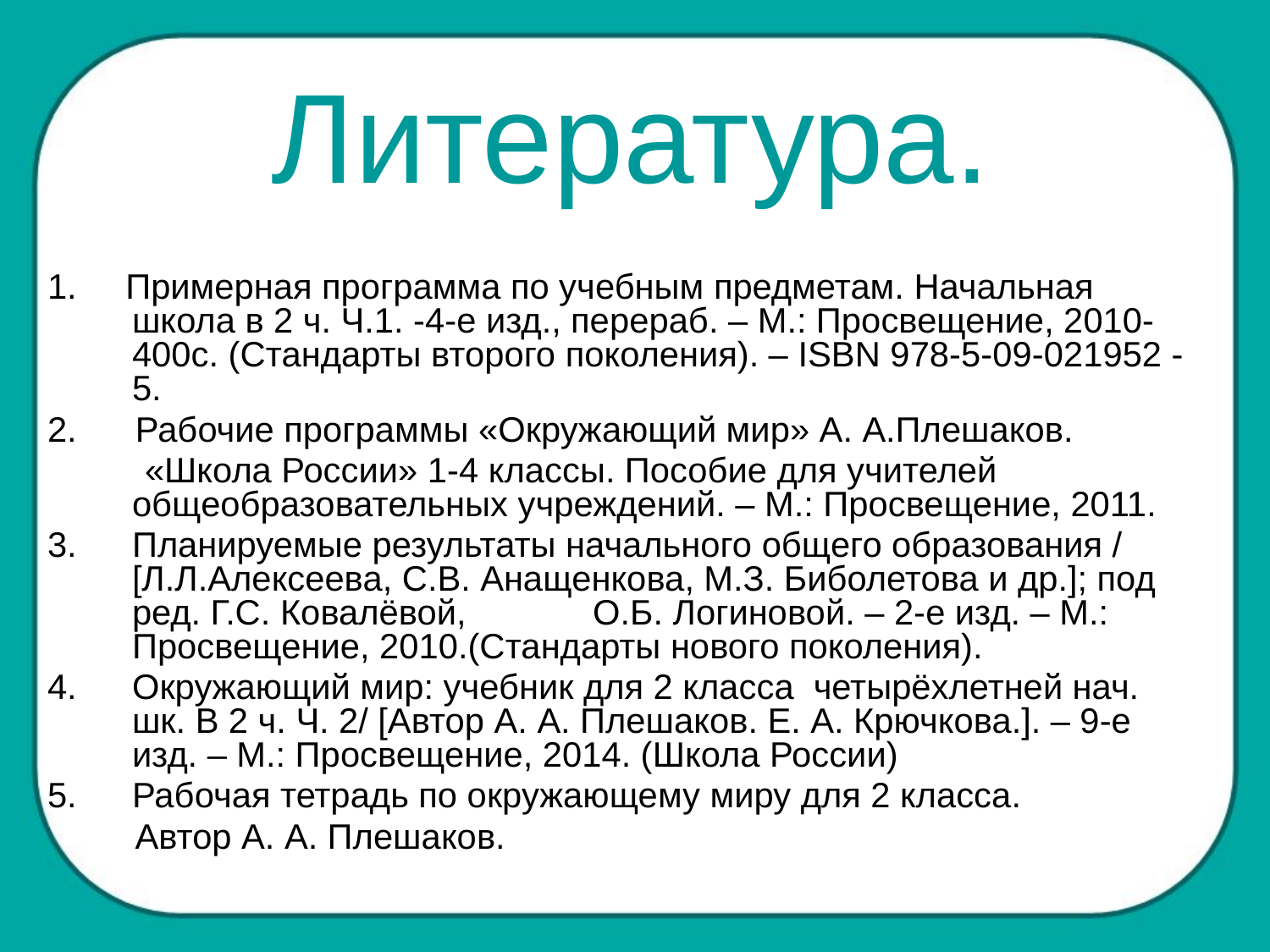

Литература.
1.     Примерная программа по учебным предметам. Начальная школа в 2 ч. Ч.1. -4-е изд., перераб. – М.: Просвещение, 2010- 400с. (Стандарты второго поколения). – ISBN 978-5-09-021952 - 5.
2.      Рабочие программы «Окружающий мир» А. А.Плешаков.
          «Школа России» 1-4 классы. Пособие для учителей общеобразовательных учреждений. – М.: Просвещение, 2011.
Планируемые результаты начального общего образования / [Л.Л.Алексеева, С.В. Анащенкова, М.З. Биболетова и др.]; под ред. Г.С. Ковалёвой,             О.Б. Логиновой. – 2-е изд. – М.: Просвещение, 2010.(Стандарты нового поколения).
Окружающий мир: учебник для 2 класса  четырёхлетней нач. шк. В 2 ч. Ч. 2/ [Автор А. А. Плешаков. Е. А. Крючкова.]. – 9-е изд. – М.: Просвещение, 2014. (Школа России)
Рабочая тетрадь по окружающему миру для 2 класса.
         Автор А. А. Плешаков.